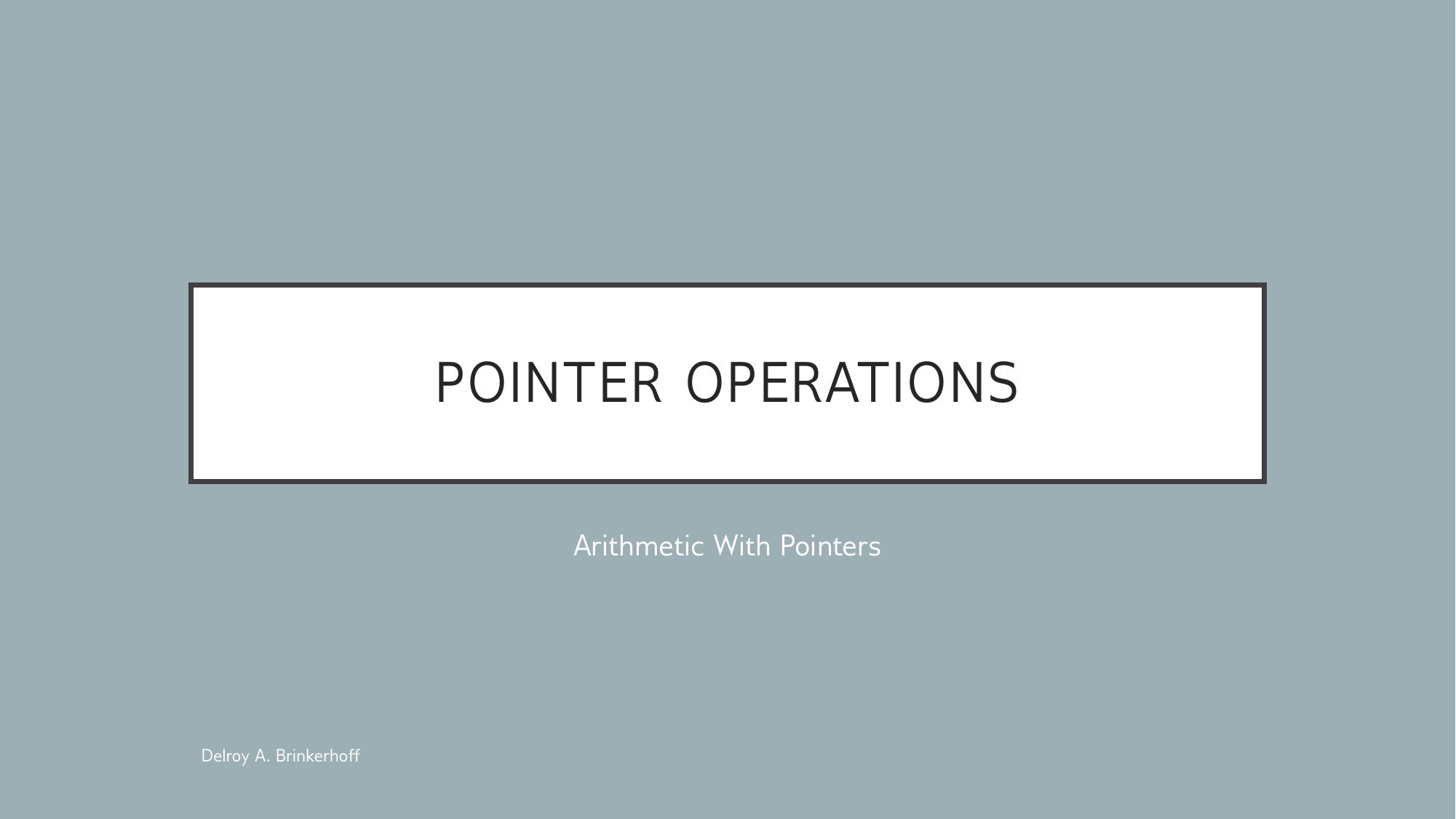

# Pointer Operations
Arithmetic With Pointers
Delroy A. Brinkerhoff